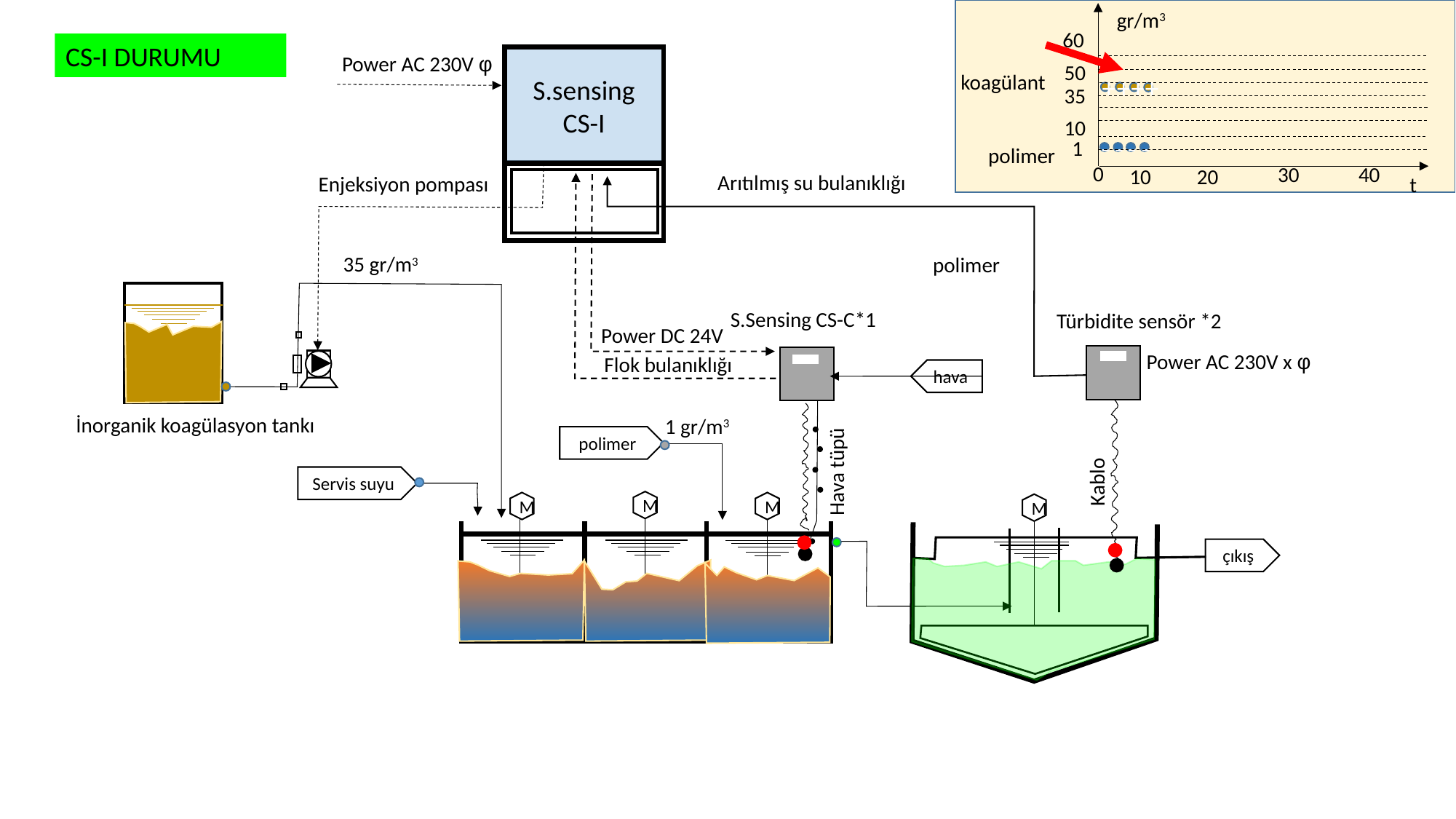

gr/m3
60
CS-I DURUMU
Power AC 230V φ
S.sensing
CS-I
50
koagülant
35
+
+
+
+
10
1
polimer
-
-
-
-
0
30
40
10
20

Arıtılmış su bulanıklığı
Enjeksiyon pompası
t

35 gr/m3
polimer

S.Sensing CS-C*1
Türbidite sensör *2
Power DC 24V

Power AC 230V x φ

Flok bulanıklığı

hava

İnorganik koagülasyon tankı
1 gr/m3
polimer

Kablo

Hava tüpü
Servis suyu

M
M
M
M

çıkış